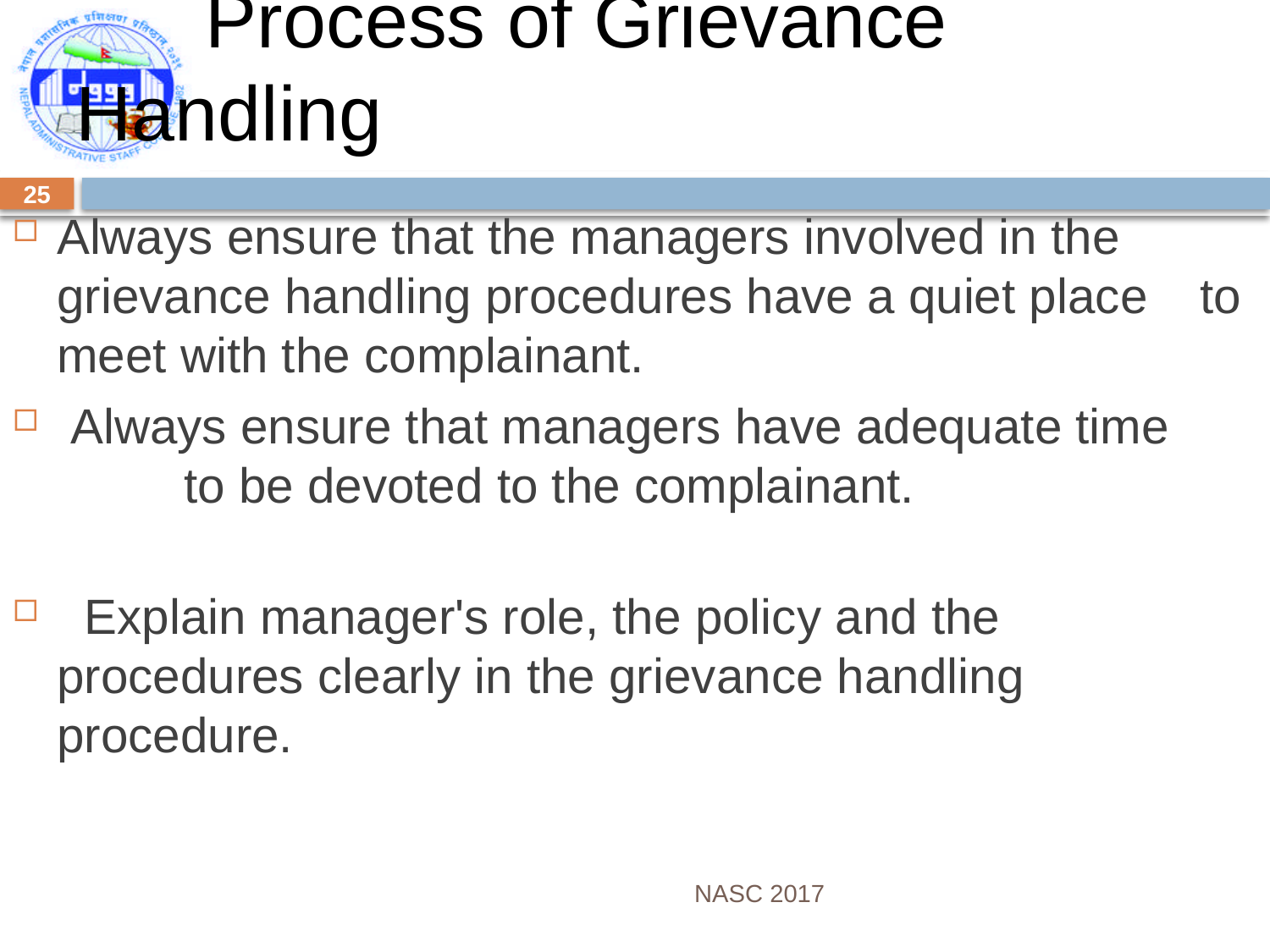

# Process of Grievance Handling

Always ensure that the managers involved in the   grievance handling procedures have a quiet place 	to meet with the complainant.
 Always ensure that managers have adequate time    	to be devoted to the complainant.
  Explain manager's role, the policy and the procedures clearly in the grievance handling procedure.
25
NASC 2017